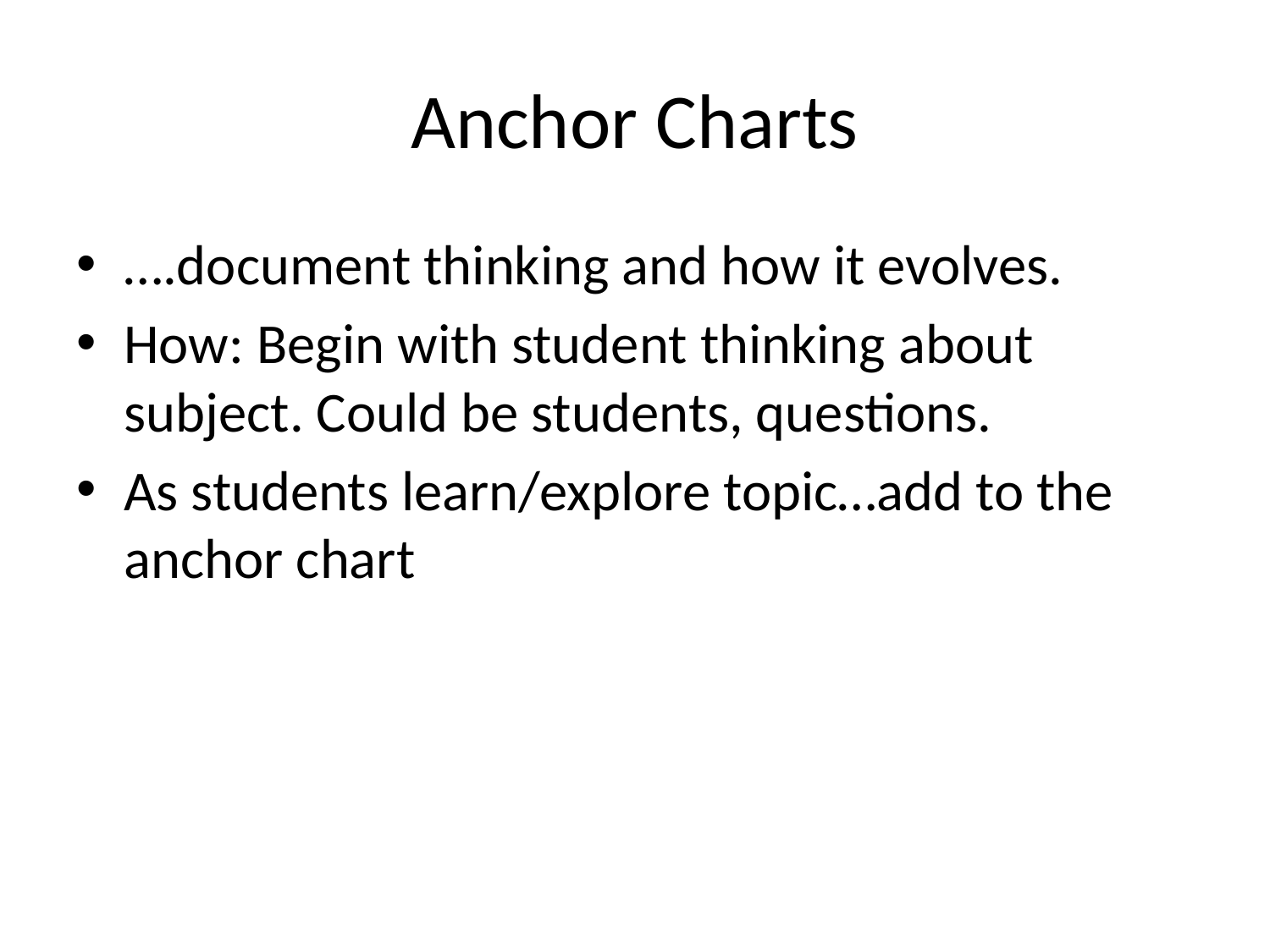

# Anchor Charts
….document thinking and how it evolves.
How: Begin with student thinking about subject. Could be students, questions.
As students learn/explore topic…add to the anchor chart